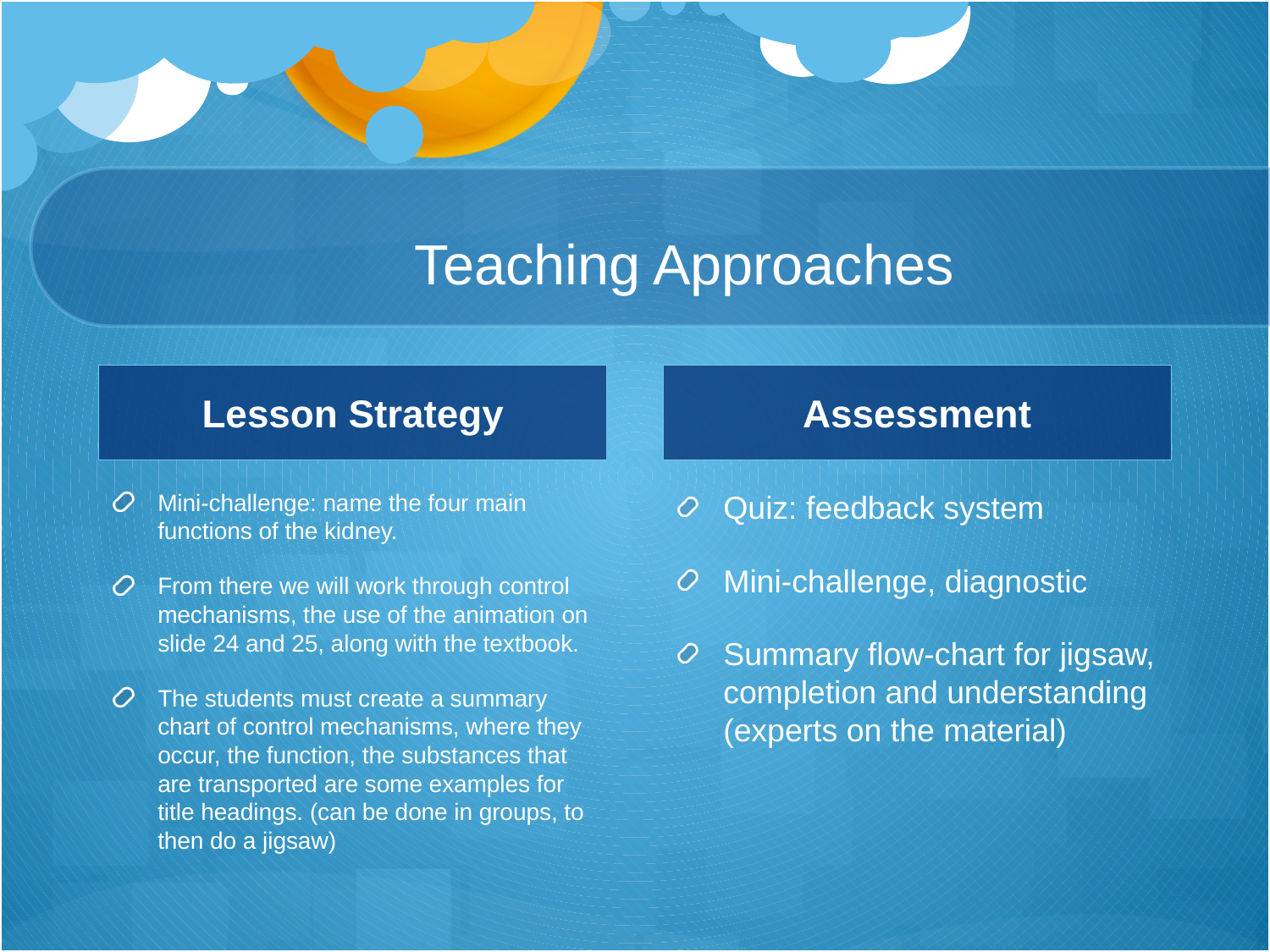

# Teaching Approaches
Lesson Strategy
Assessment
Mini-challenge: name the four main functions of the kidney.
From there we will work through control mechanisms, the use of the animation on slide 24 and 25, along with the textbook.
The students must create a summary chart of control mechanisms, where they occur, the function, the substances that are transported are some examples for title headings. (can be done in groups, to then do a jigsaw)
Quiz: feedback system
Mini-challenge, diagnostic
Summary flow-chart for jigsaw, completion and understanding (experts on the material)